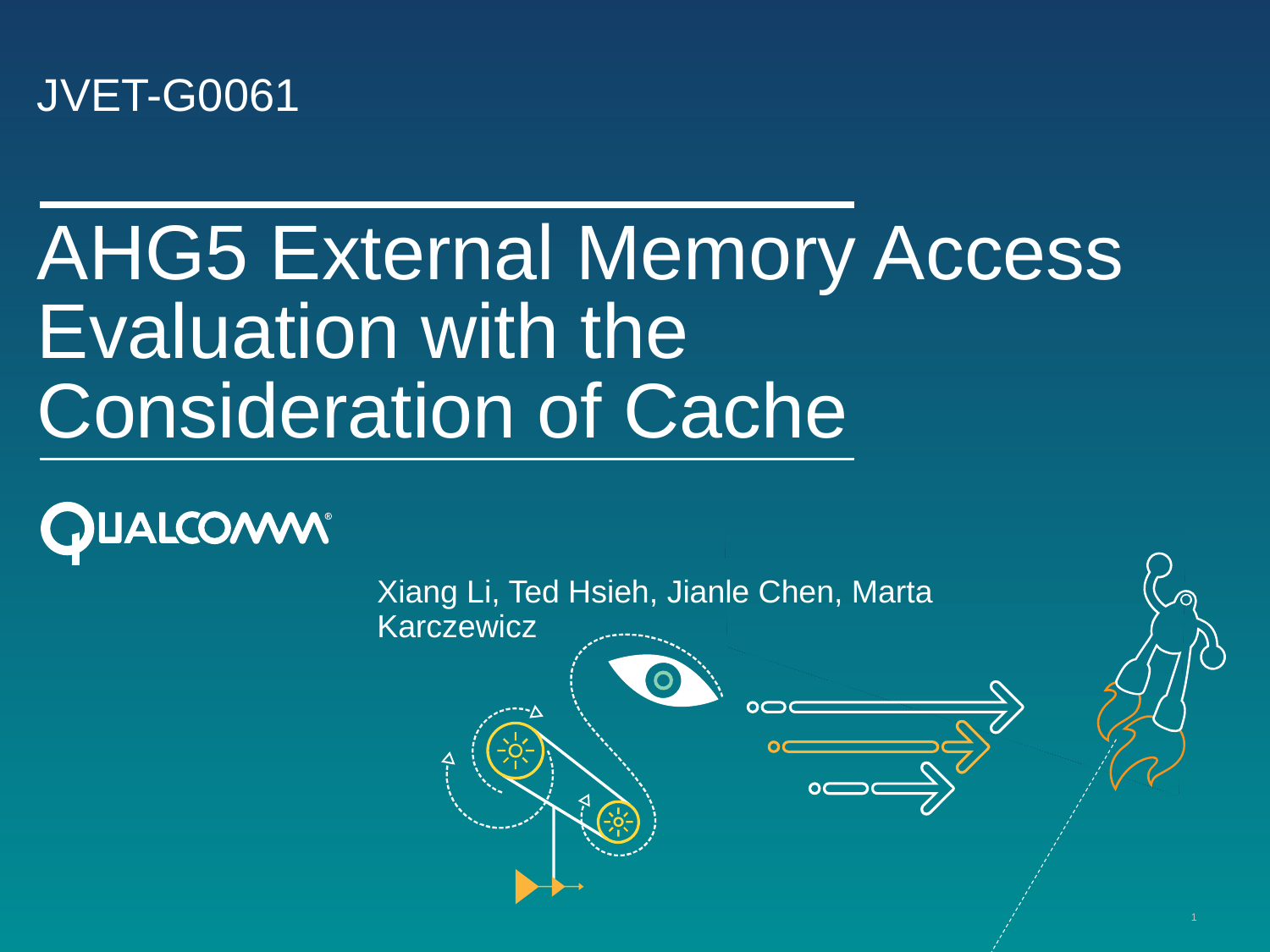

JVET-G0061
# AHG5 External Memory Access Evaluation with the Consideration of Cache
Xiang Li, Ted Hsieh, Jianle Chen, Marta Karczewicz